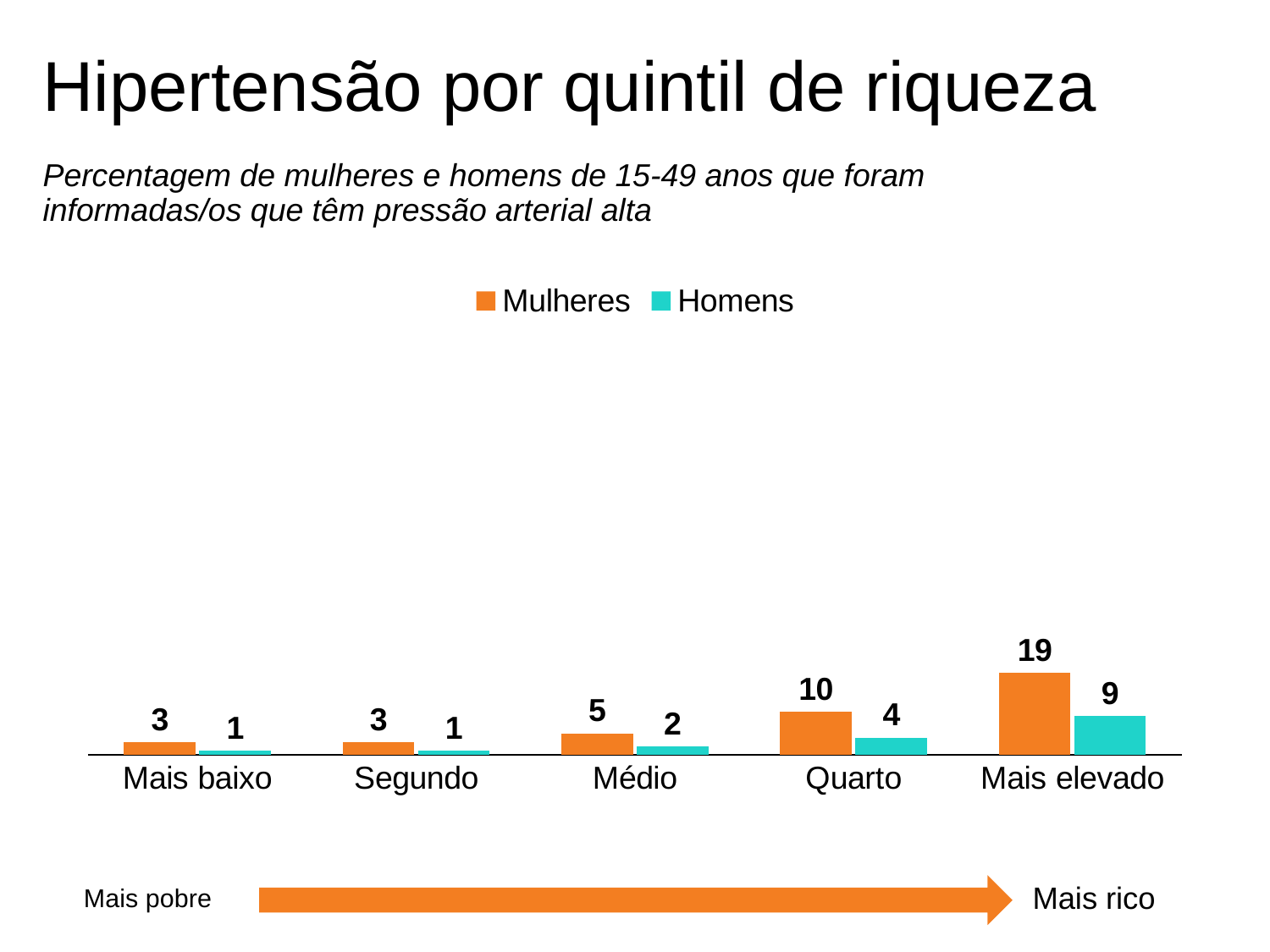

# Hipertensão por quintil de riqueza
Percentagem de mulheres e homens de 15-49 anos que foram informadas/os que têm pressão arterial alta

### Chart

| Category | Mulheres | Homens |
|---|---|---|
| Mais baixo | 3.0 | 1.0 |
| Segundo | 3.0 | 1.0 |
| Médio | 5.0 | 2.0 |
| Quarto | 10.0 | 4.0 |
| Mais elevado | 19.0 | 9.0 |
Mais rico
Mais pobre